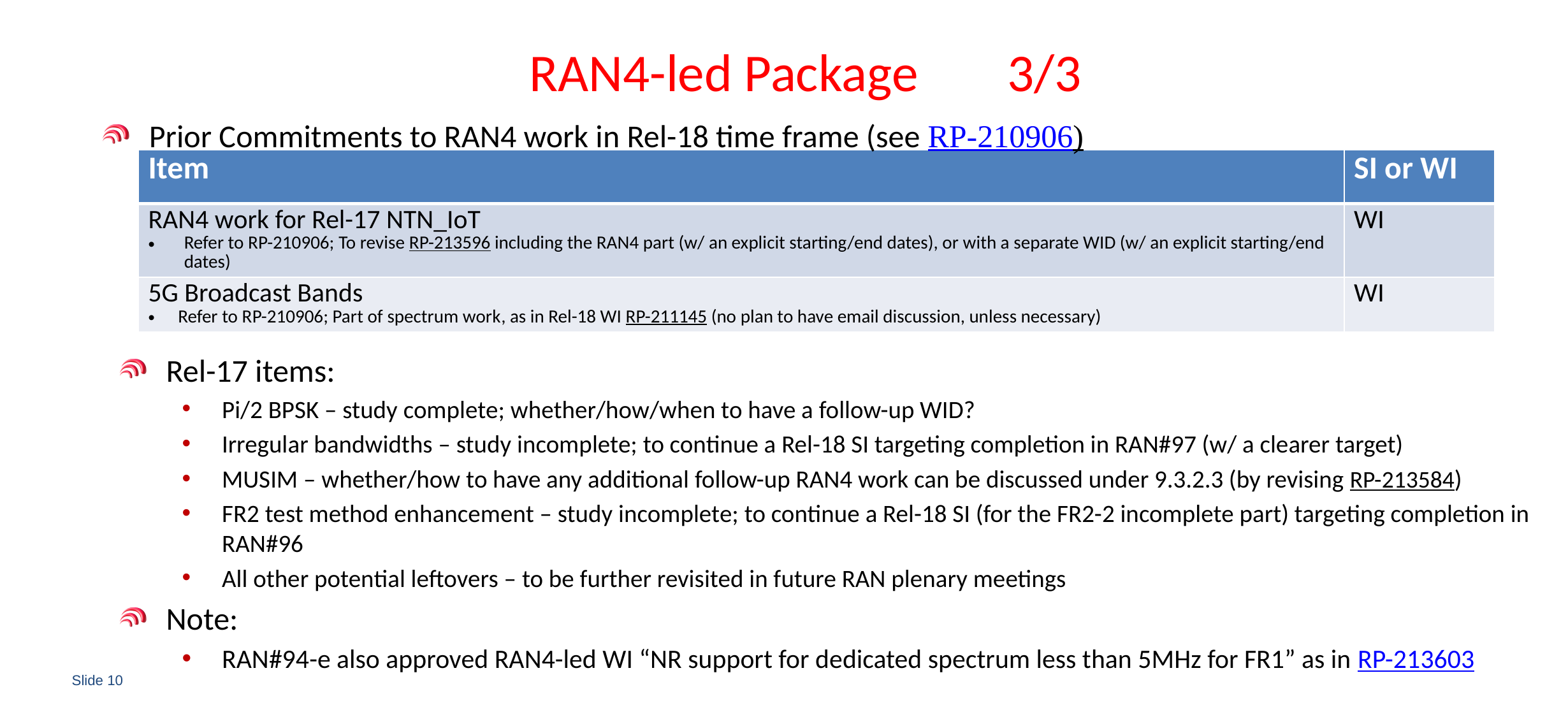

# RAN4-led Package	3/3
Prior Commitments to RAN4 work in Rel-18 time frame (see RP-210906)

| Item | SI or WI |
| --- | --- |
| RAN4 work for Rel-17 NTN\_IoT Refer to RP-210906; To revise RP-213596 including the RAN4 part (w/ an explicit starting/end dates), or with a separate WID (w/ an explicit starting/end dates) | WI |
| 5G Broadcast Bands Refer to RP-210906; Part of spectrum work, as in Rel-18 WI RP-211145 (no plan to have email discussion, unless necessary) | WI |
Rel-17 items:
Pi/2 BPSK – study complete; whether/how/when to have a follow-up WID?
Irregular bandwidths – study incomplete; to continue a Rel-18 SI targeting completion in RAN#97 (w/ a clearer target)
MUSIM – whether/how to have any additional follow-up RAN4 work can be discussed under 9.3.2.3 (by revising RP-213584)
FR2 test method enhancement – study incomplete; to continue a Rel-18 SI (for the FR2-2 incomplete part) targeting completion in RAN#96
All other potential leftovers – to be further revisited in future RAN plenary meetings
Note:
RAN#94-e also approved RAN4-led WI “NR support for dedicated spectrum less than 5MHz for FR1” as in RP-213603